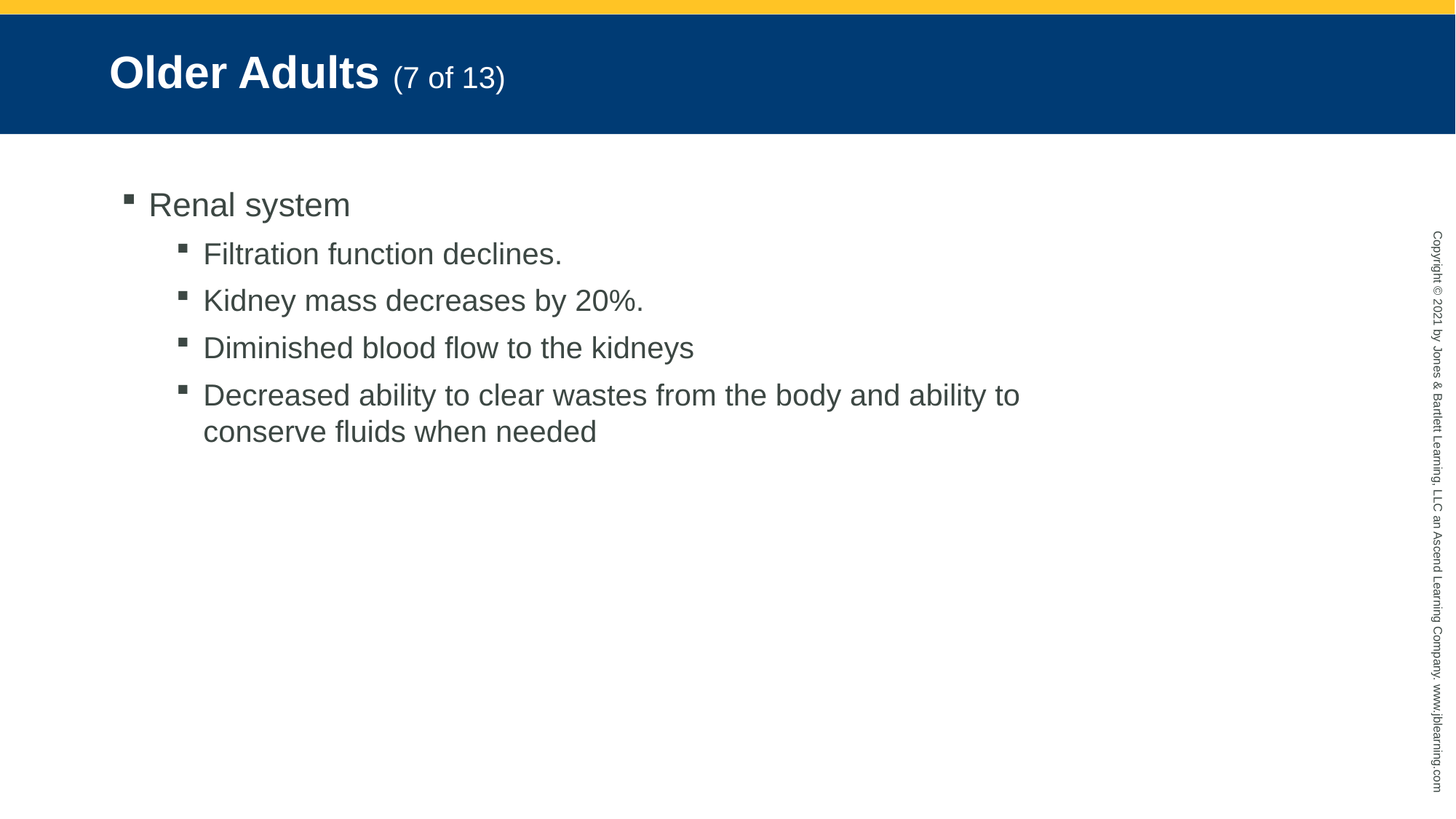

# Older Adults (7 of 13)
Renal system
Filtration function declines.
Kidney mass decreases by 20%.
Diminished blood flow to the kidneys
Decreased ability to clear wastes from the body and ability to conserve fluids when needed